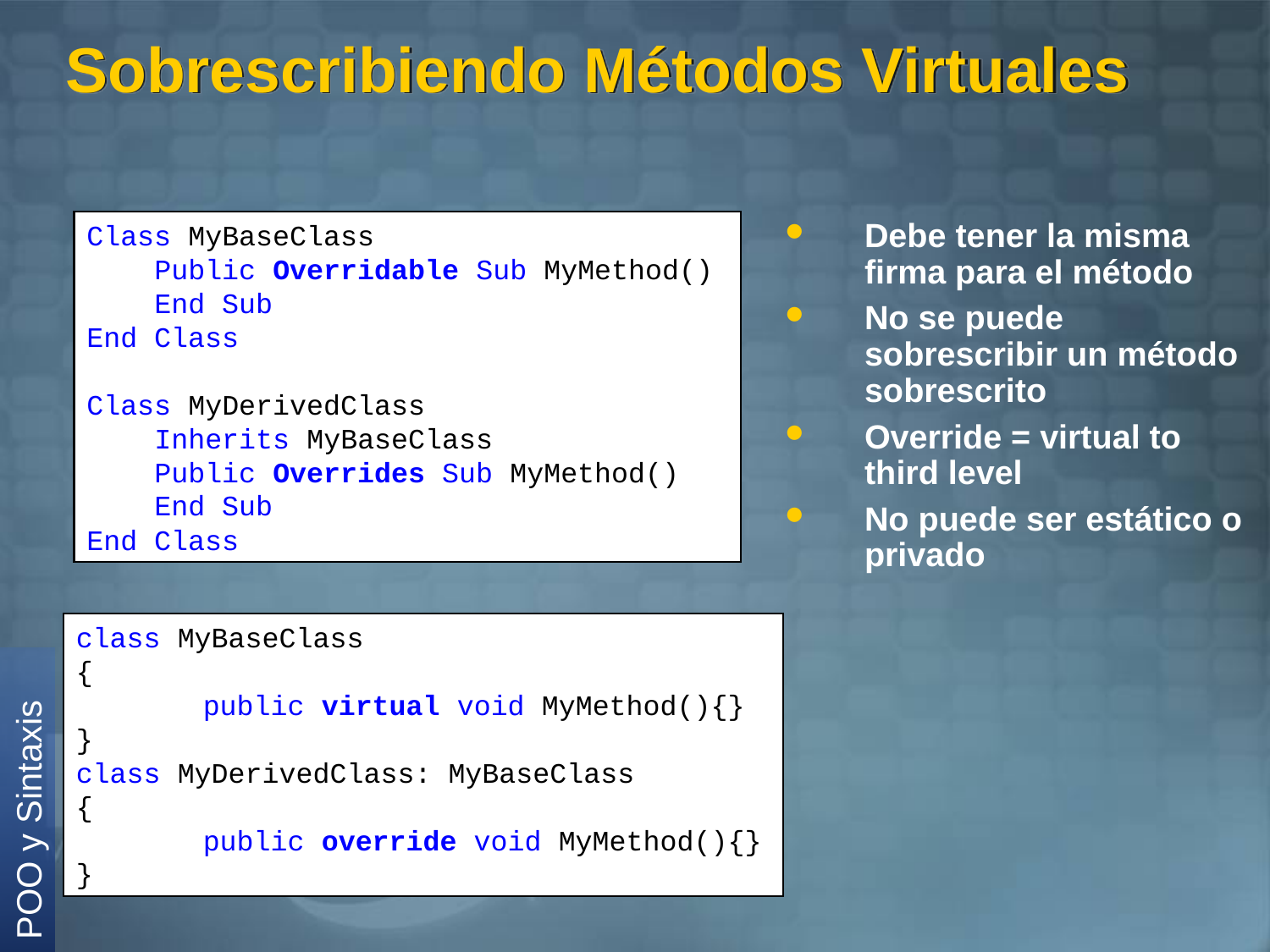

# Sobrescribiendo Métodos Virtuales
Class MyBaseClass
    Public Overridable Sub MyMethod()
    End Sub
End Class

Class MyDerivedClass
    Inherits MyBaseClass
    Public Overrides Sub MyMethod()
    End Sub
End Class
Debe tener la misma firma para el método
No se puede sobrescribir un método sobrescrito
Override = virtual to third level
No puede ser estático o privado
class MyBaseClass
{
	public virtual void MyMethod(){}
}
class MyDerivedClass: MyBaseClass
{
	public override void MyMethod(){}
}
POO y Sintaxis